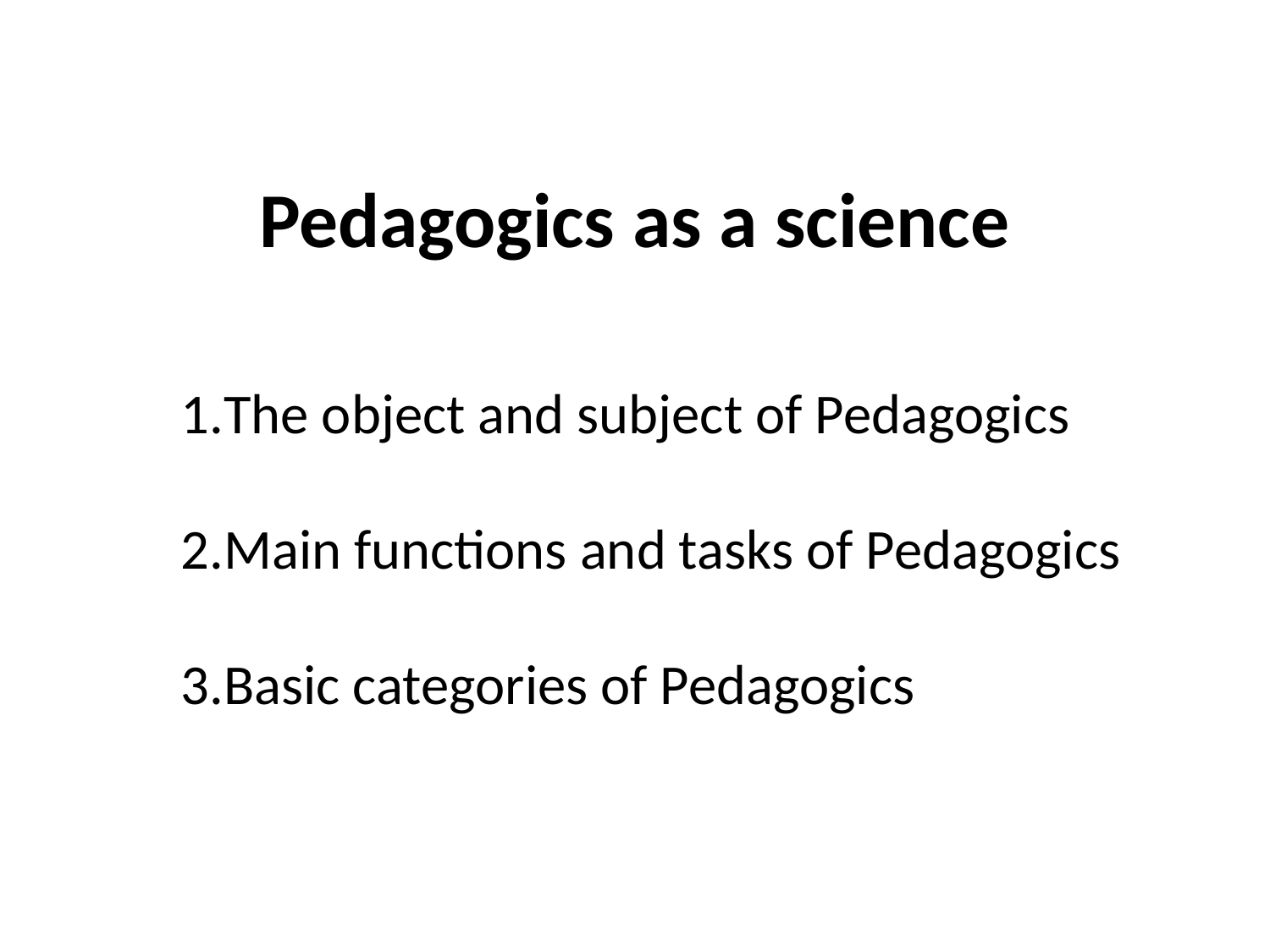

# Pedagogics as a science
The object and subject of Pedagogiсs
Main functions and tasks of Pedagogiсs
Basic categories of Pedagogics